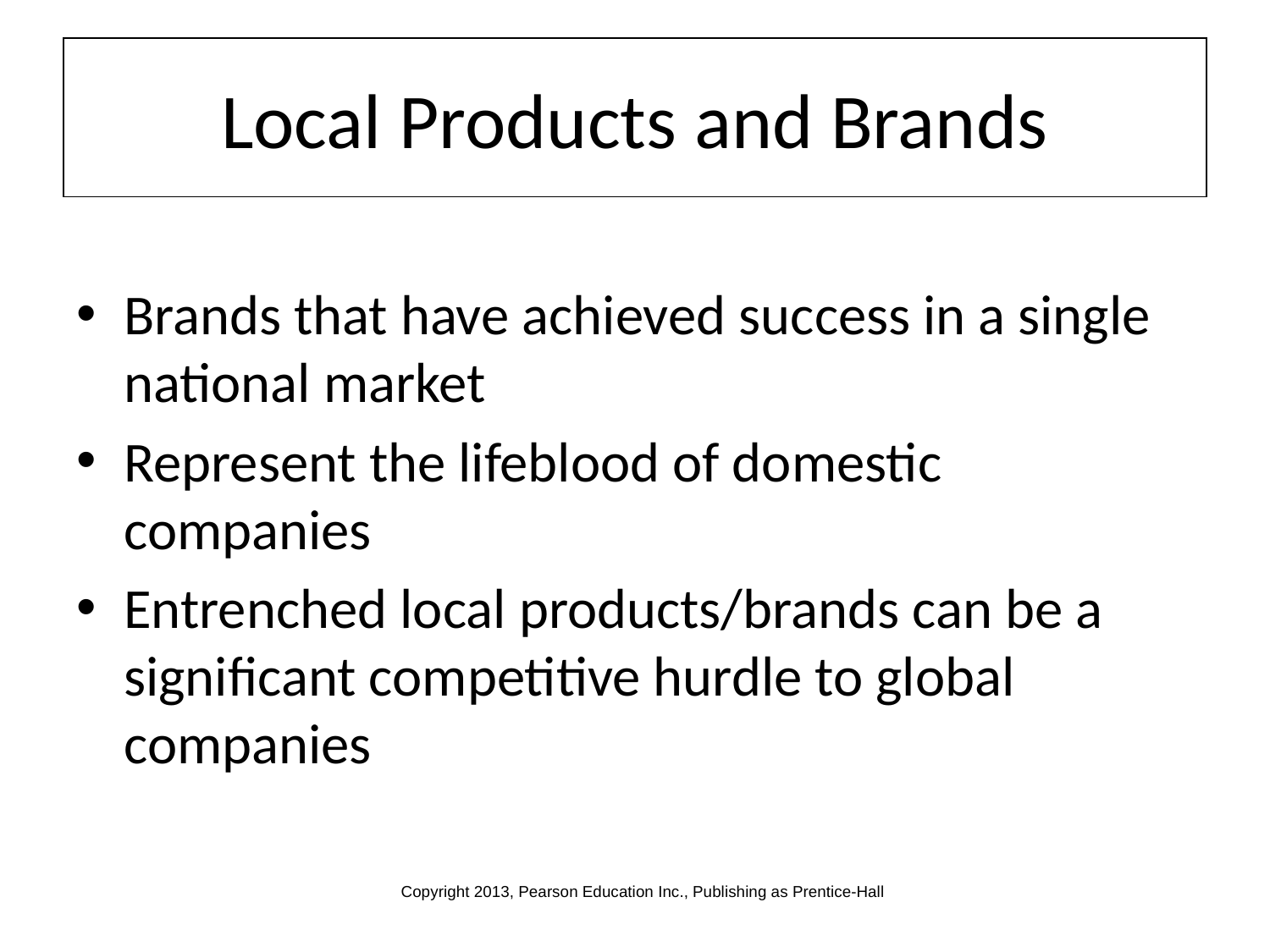

# Local Products and Brands
Brands that have achieved success in a single national market
Represent the lifeblood of domestic companies
Entrenched local products/brands can be a significant competitive hurdle to global companies

Copyright 2013, Pearson Education Inc., Publishing as Prentice-Hall